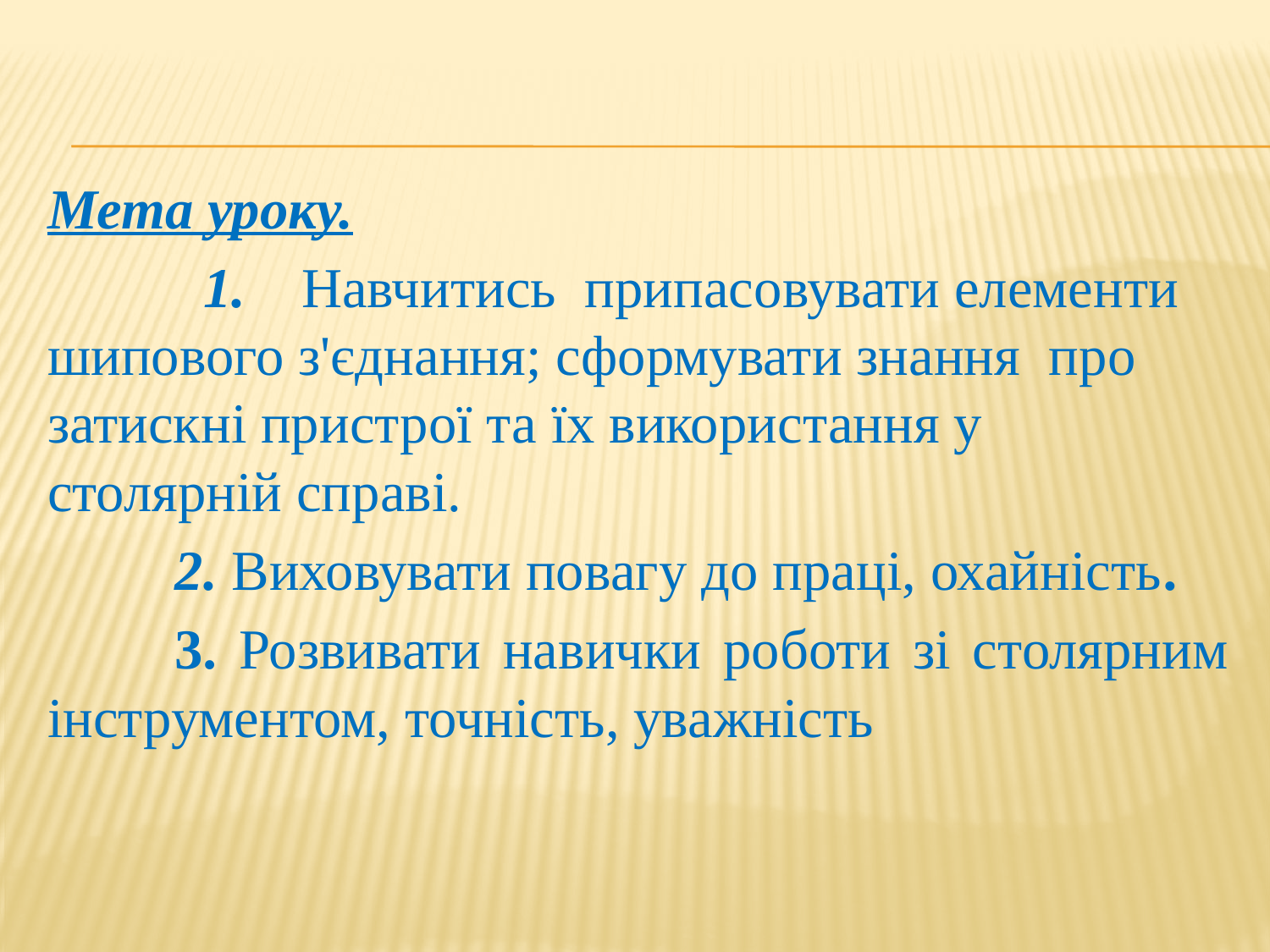

Мета уроку.
           1.  	Навчитись  припасовувати елементи шипового з'єднання; сформувати знання  про затискні пристрої та їх використання у столярній справі.
         2. Виховувати повагу до праці, охайність.
	3. Розвивати навички роботи зі столярним інструментом, точність, уважність